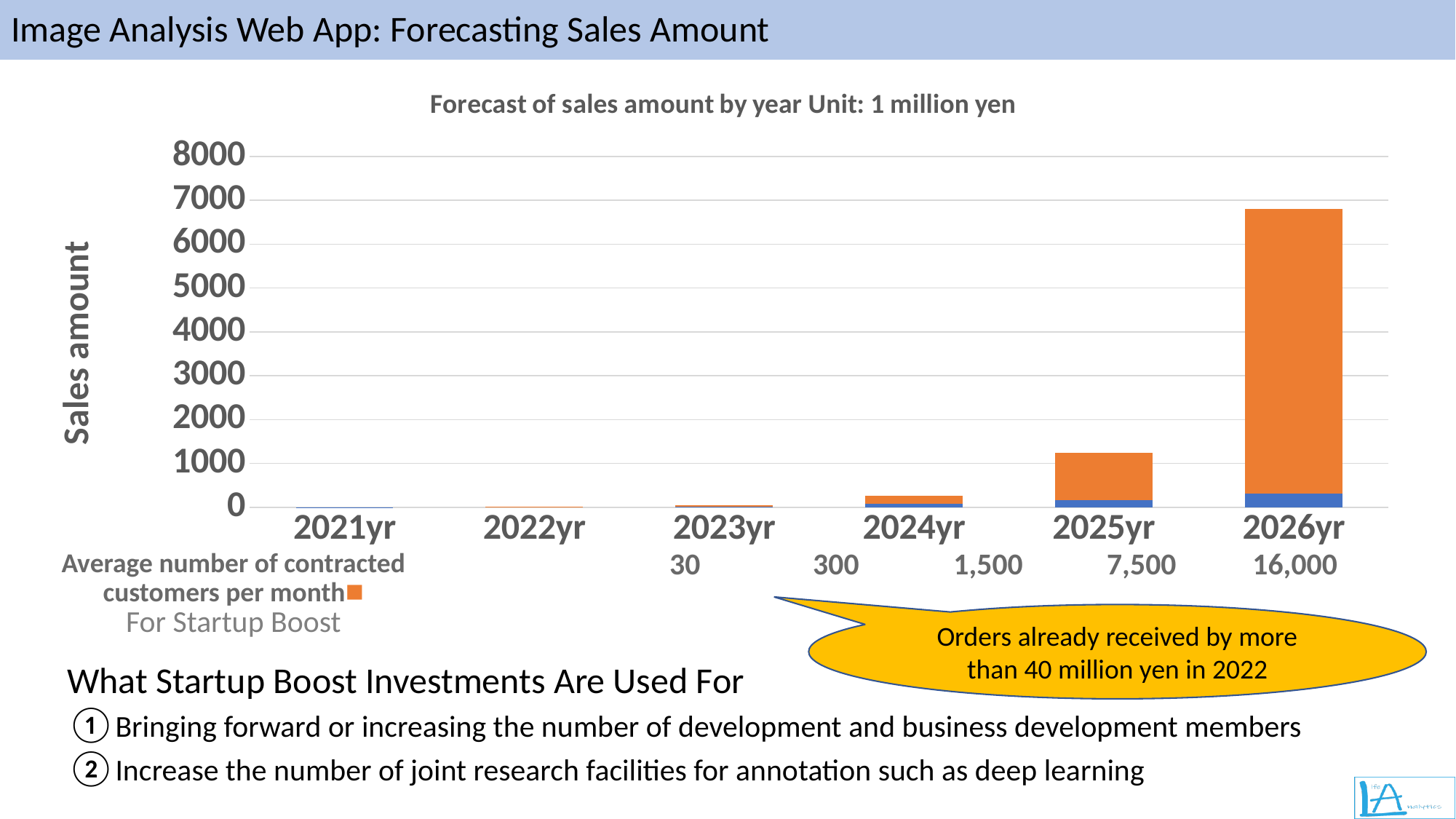

# Image Analysis Web App: Forecasting Sales Amount

### Chart: Forecast of sales amount by year Unit: 1 million yen

| Category | Sales amount | When startup boost |
|---|---|---|
| 2021yr | 0.9 | 0.0 |
| 2022yr | 8.0 | 3.0 |
| 2023yr | 20.0 | 30.0 |
| 2024yr | 80.0 | 180.0 |
| 2025yr | 160.0 | 1080.0 |
| 2026yr | 320.0 | 6480.0 |
| Average number of contracted customers per month■ For Startup Boost |  | 30 | 300 | 1,500 | 7,500 | 16,000 |
| --- | --- | --- | --- | --- | --- | --- |
Orders already received by more than 40 million yen in 2022
What Startup Boost Investments Are Used For
①Bringing forward or increasing the number of development and business development members
②Increase the number of joint research facilities for annotation such as deep learning